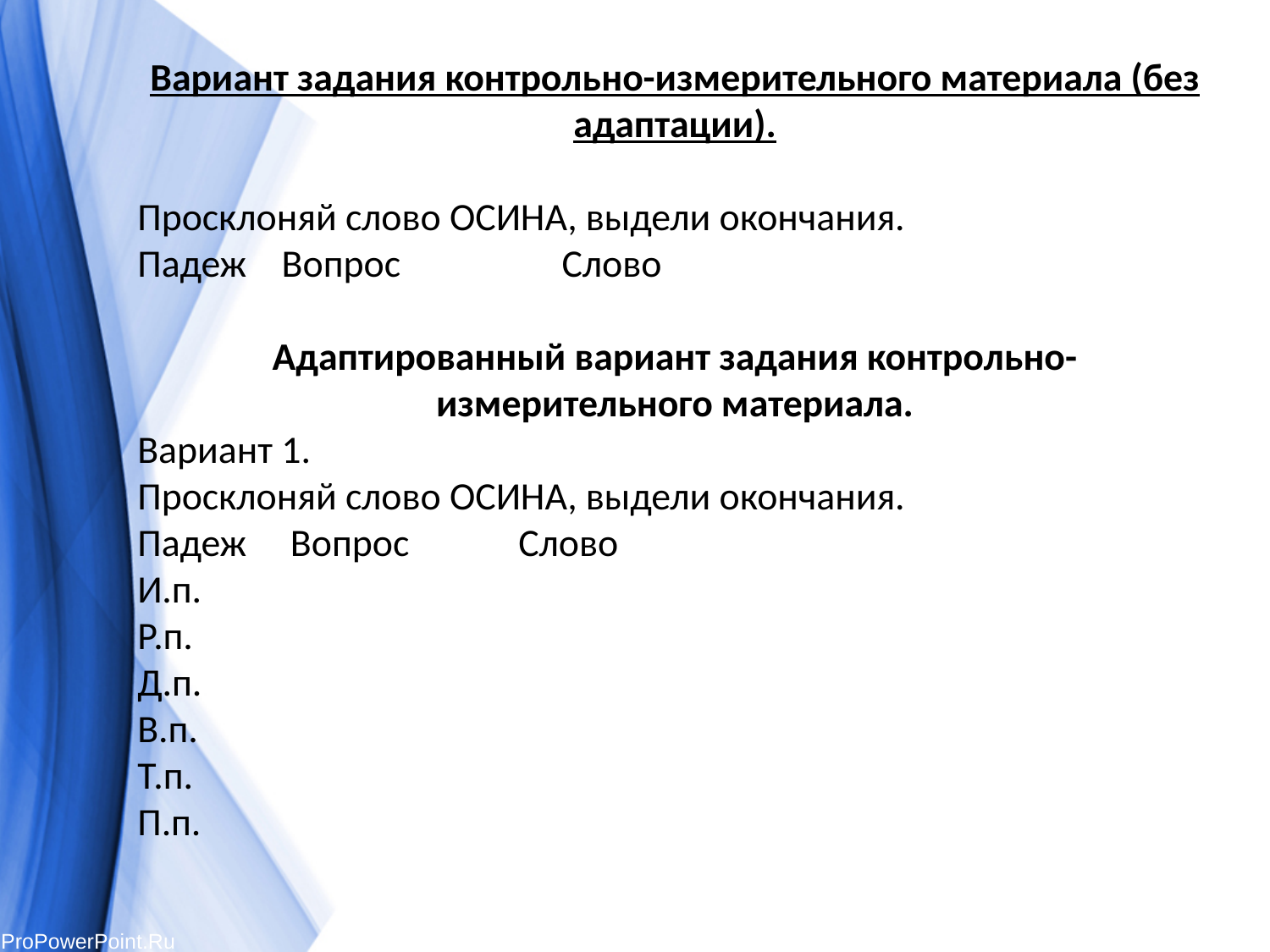

Вариант задания контрольно-измерительного материала (без адаптации).

Просклоняй слово ОСИНА, выдели окончания.
Падеж	  Вопрос	     Слово

Адаптированный вариант задания контрольно-измерительного материала.
Вариант 1.
Просклоняй слово ОСИНА, выдели окончания.
Падеж	   Вопрос	Слово
И.п.
Р.п.
Д.п.
В.п.
Т.п.
П.п.